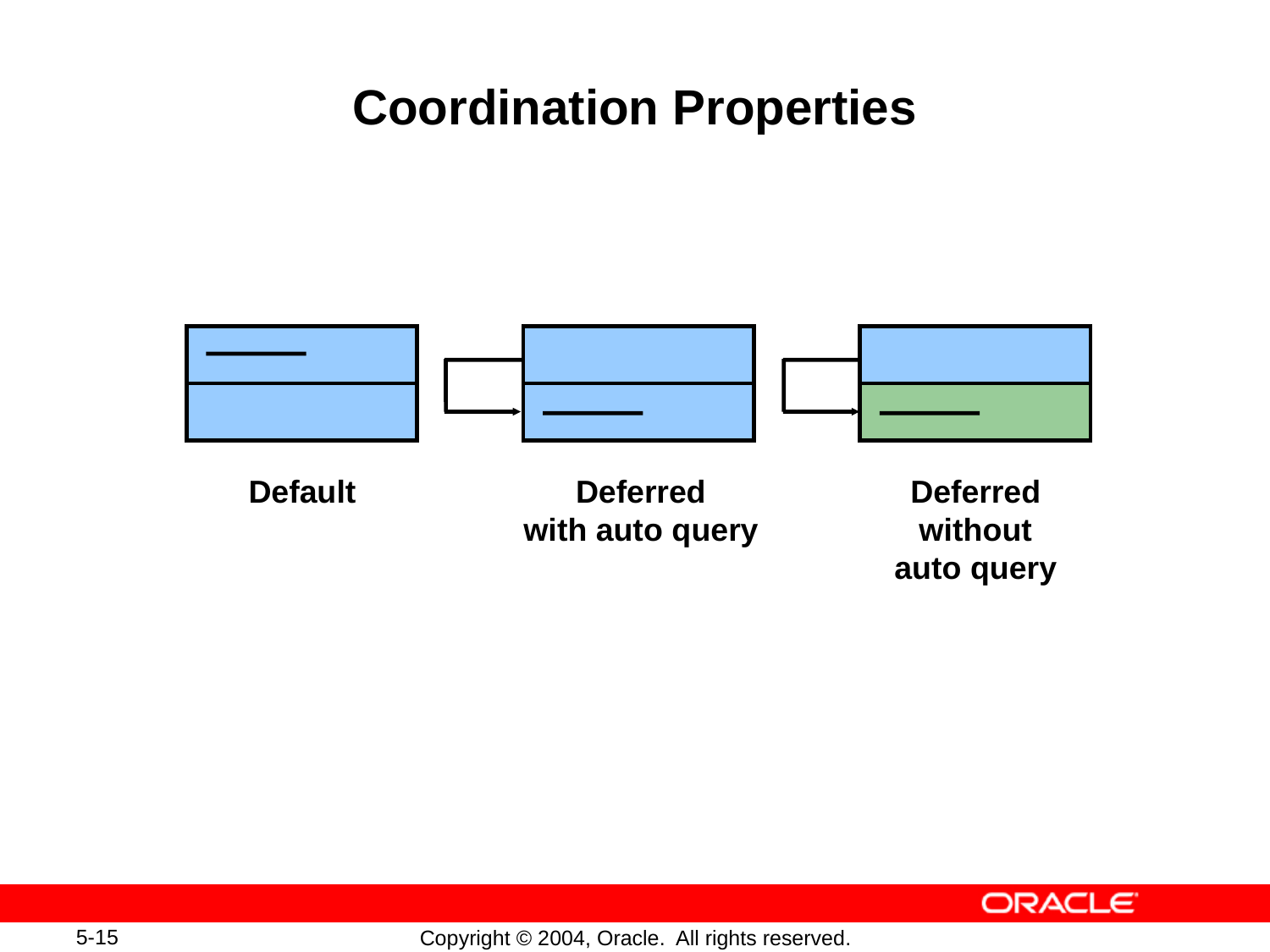

# Coordination Properties

Default
Deferred
with auto query
Deferred
without
auto query